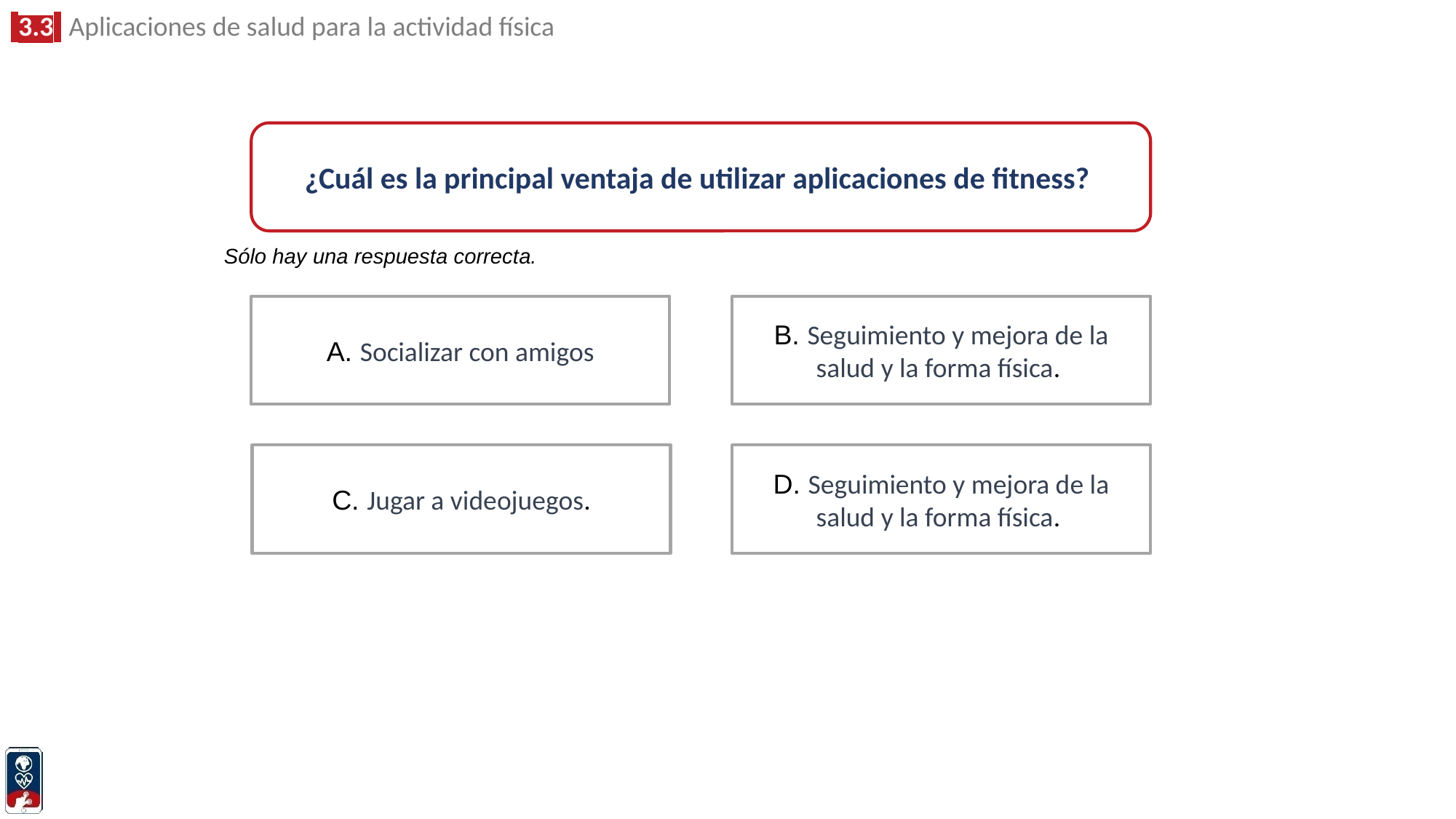

¿Cuál es la principal ventaja de utilizar aplicaciones de fitness?
Sólo hay una respuesta correcta.
A. Socializar con amigos
B. Seguimiento y mejora de la salud y la forma física.
C. Jugar a videojuegos.
D. Seguimiento y mejora de la salud y la forma física.